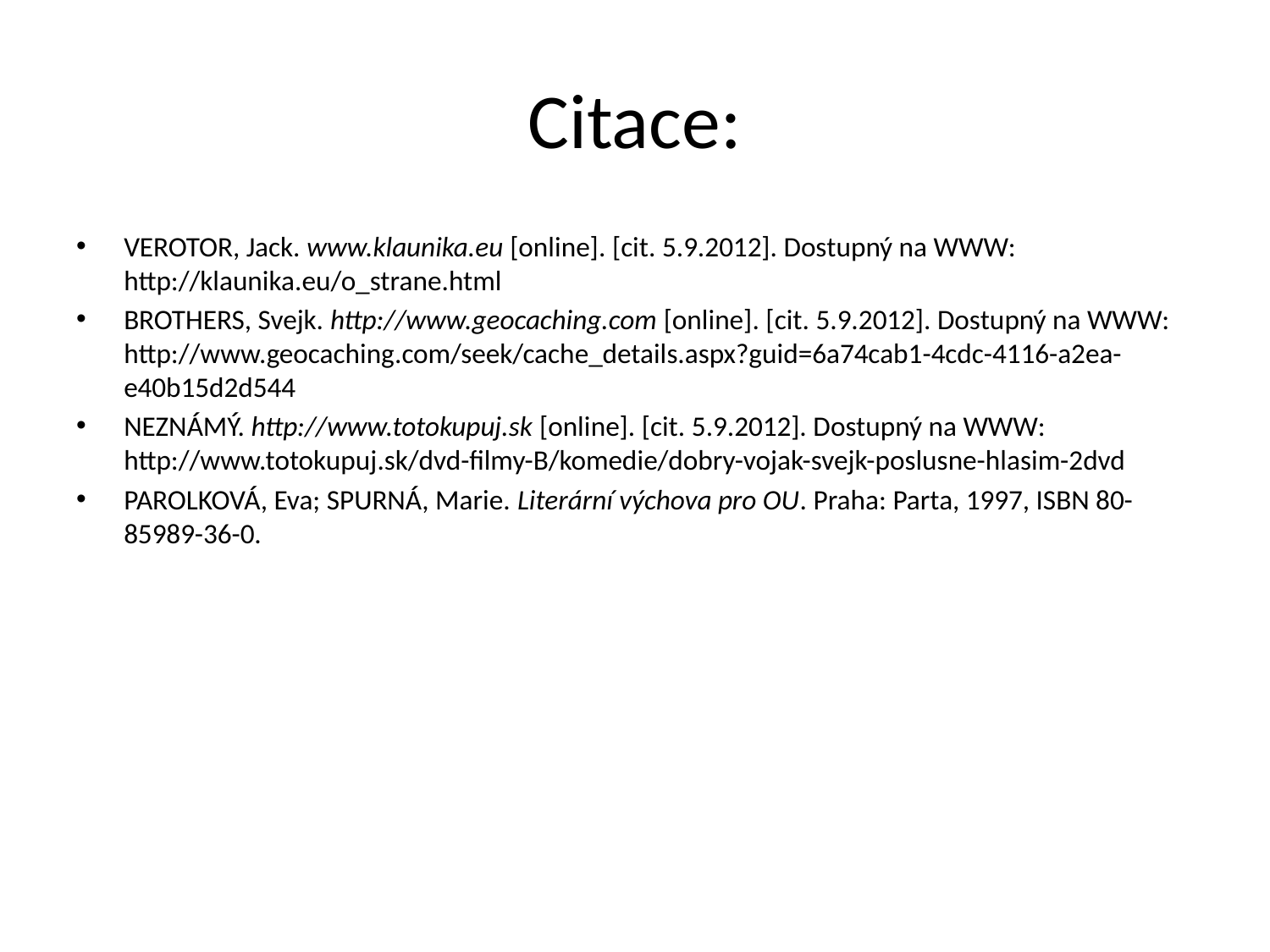

# Citace:
VEROTOR, Jack. www.klaunika.eu [online]. [cit. 5.9.2012]. Dostupný na WWW: http://klaunika.eu/o_strane.html
BROTHERS, Svejk. http://www.geocaching.com [online]. [cit. 5.9.2012]. Dostupný na WWW: http://www.geocaching.com/seek/cache_details.aspx?guid=6a74cab1-4cdc-4116-a2ea-e40b15d2d544
NEZNÁMÝ. http://www.totokupuj.sk [online]. [cit. 5.9.2012]. Dostupný na WWW: http://www.totokupuj.sk/dvd-filmy-B/komedie/dobry-vojak-svejk-poslusne-hlasim-2dvd
PAROLKOVÁ, Eva; SPURNÁ, Marie. Literární výchova pro OU. Praha: Parta, 1997, ISBN 80-85989-36-0.